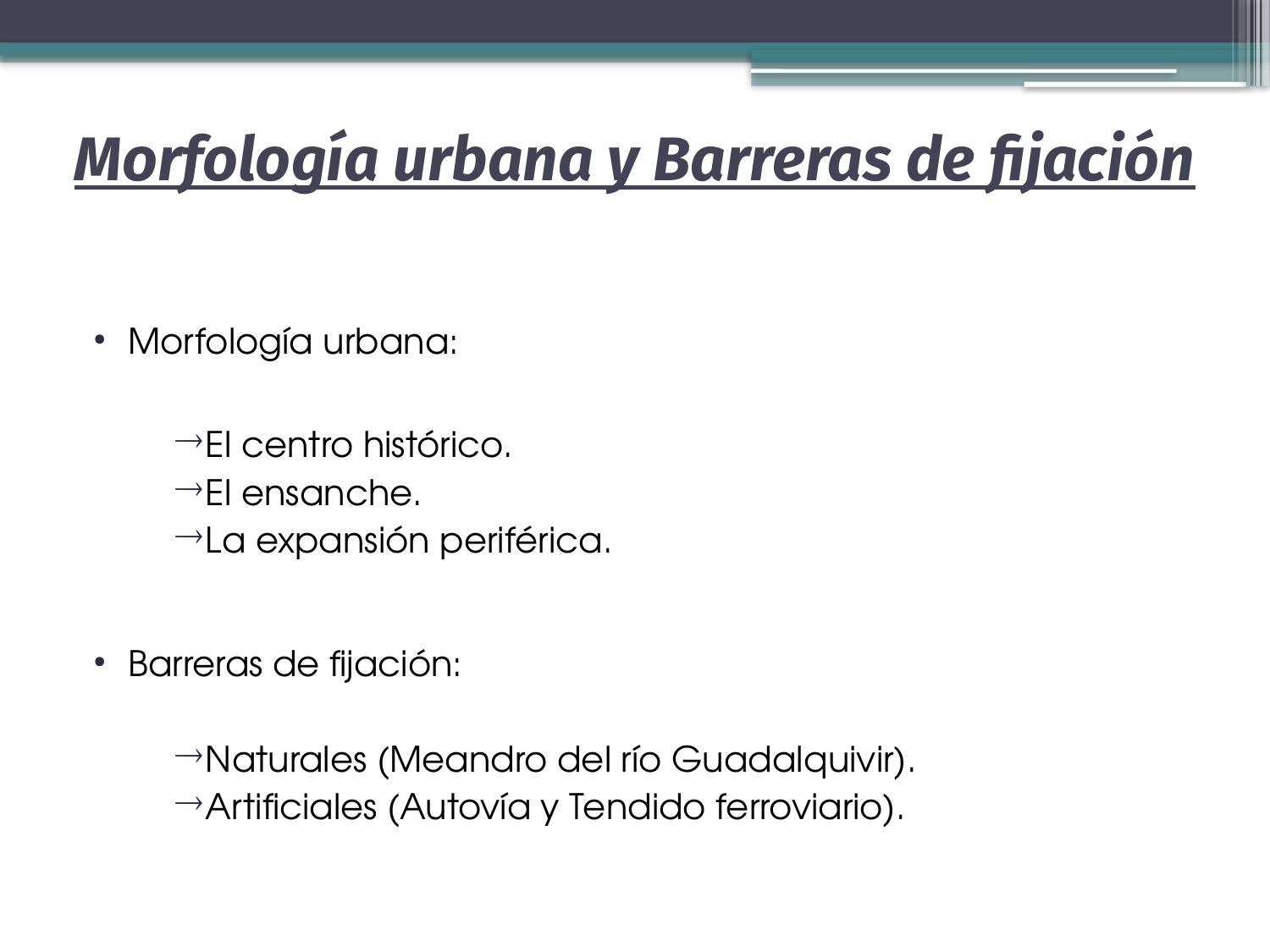

# Morfología urbana y Barreras de fijación
Morfología urbana:

El centro histórico.
El ensanche.
La expansión periférica.

Barreras de fijación:

Naturales (Meandro del río Guadalquivir).
Artificiales (Autovía y Tendido ferroviario).